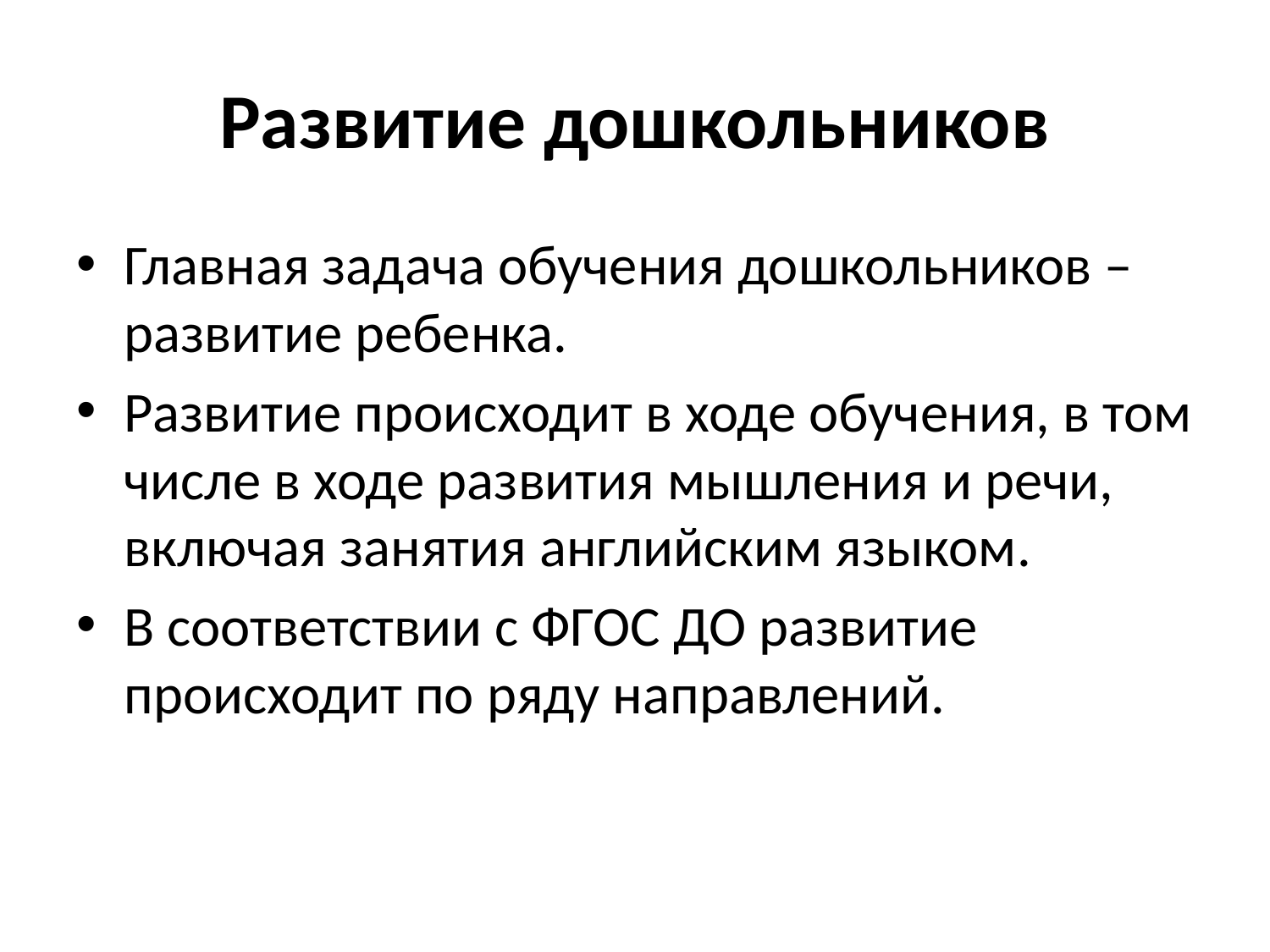

# Развитие дошкольников
Главная задача обучения дошкольников – развитие ребенка.
Развитие происходит в ходе обучения, в том числе в ходе развития мышления и речи, включая занятия английским языком.
В соответствии с ФГОС ДО развитие происходит по ряду направлений.